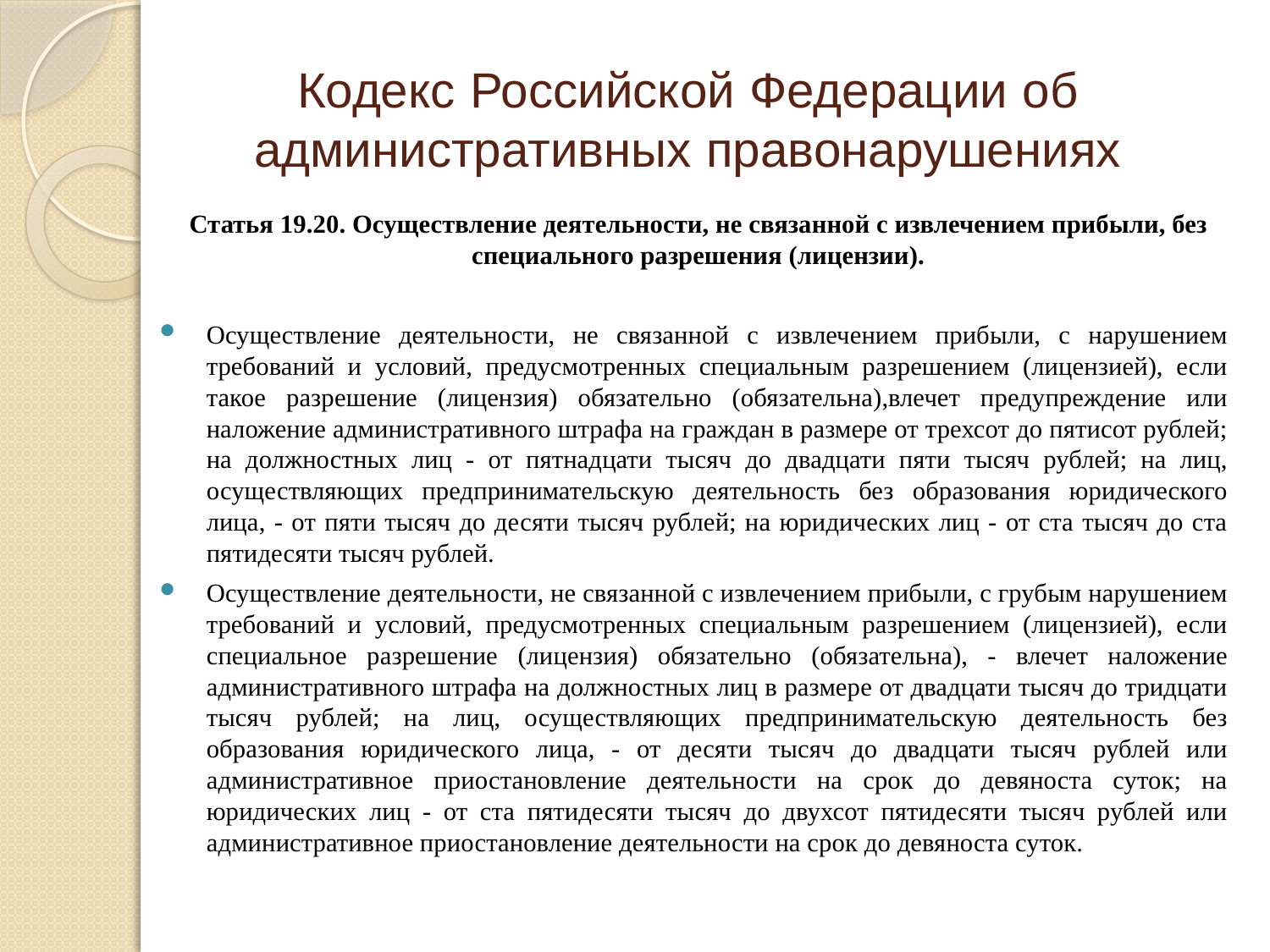

# Кодекс Российской Федерации об административных правонарушениях
Статья 19.20. Осуществление деятельности, не связанной с извлечением прибыли, без специального разрешения (лицензии).

Осуществление деятельности, не связанной с извлечением прибыли, с нарушением требований и условий, предусмотренных специальным разрешением (лицензией), если такое разрешение (лицензия) обязательно (обязательна),влечет предупреждение или наложение административного штрафа на граждан в размере от трехсот до пятисот рублей; на должностных лиц - от пятнадцати тысяч до двадцати пяти тысяч рублей; на лиц, осуществляющих предпринимательскую деятельность без образования юридического лица, - от пяти тысяч до десяти тысяч рублей; на юридических лиц - от ста тысяч до ста пятидесяти тысяч рублей.
Осуществление деятельности, не связанной с извлечением прибыли, с грубым нарушением требований и условий, предусмотренных специальным разрешением (лицензией), если специальное разрешение (лицензия) обязательно (обязательна), - влечет наложение административного штрафа на должностных лиц в размере от двадцати тысяч до тридцати тысяч рублей; на лиц, осуществляющих предпринимательскую деятельность без образования юридического лица, - от десяти тысяч до двадцати тысяч рублей или административное приостановление деятельности на срок до девяноста суток; на юридических лиц - от ста пятидесяти тысяч до двухсот пятидесяти тысяч рублей или административное приостановление деятельности на срок до девяноста суток.